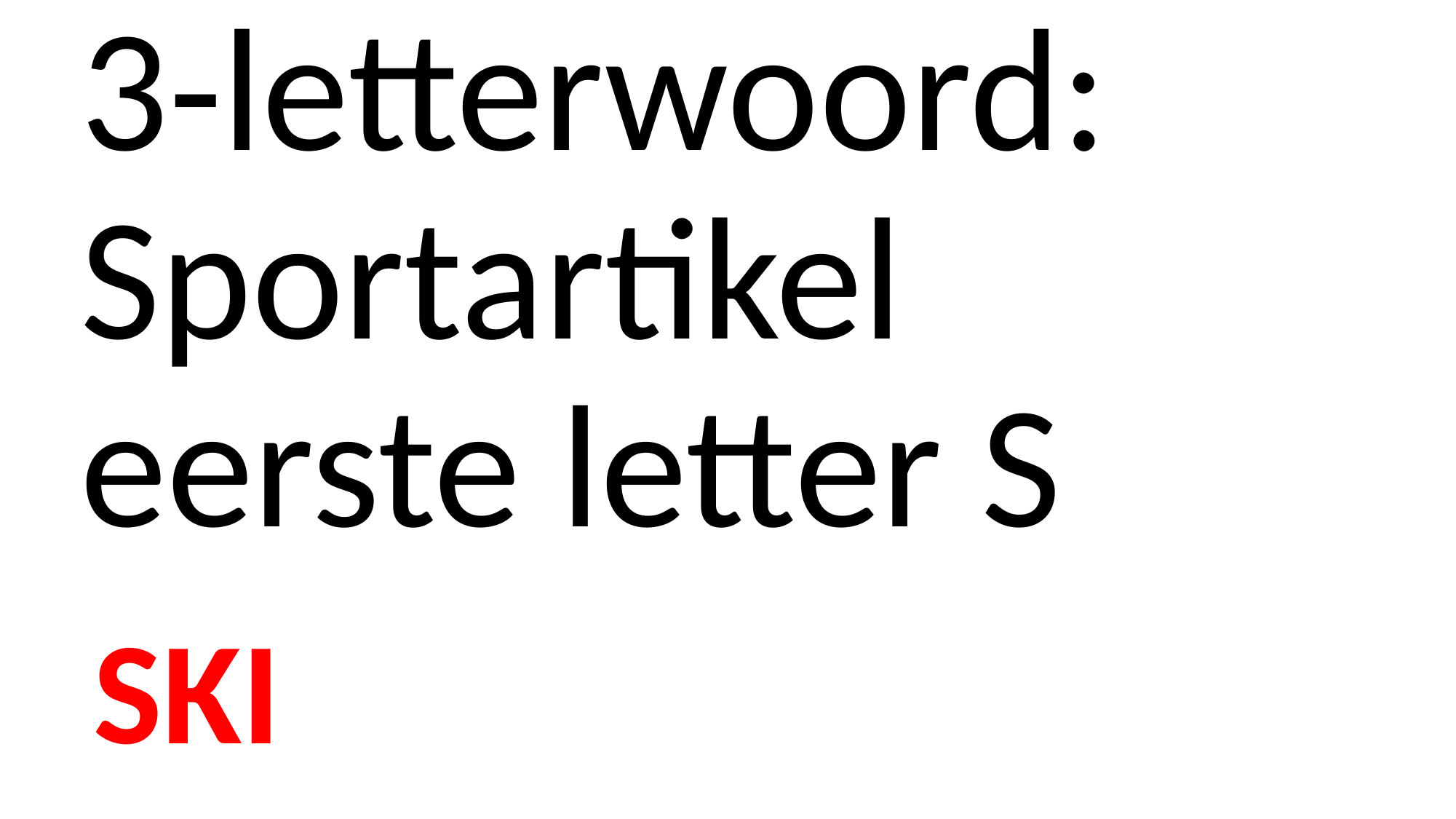

# 3-letterwoord: Sportartikel eerste letter S
SKI